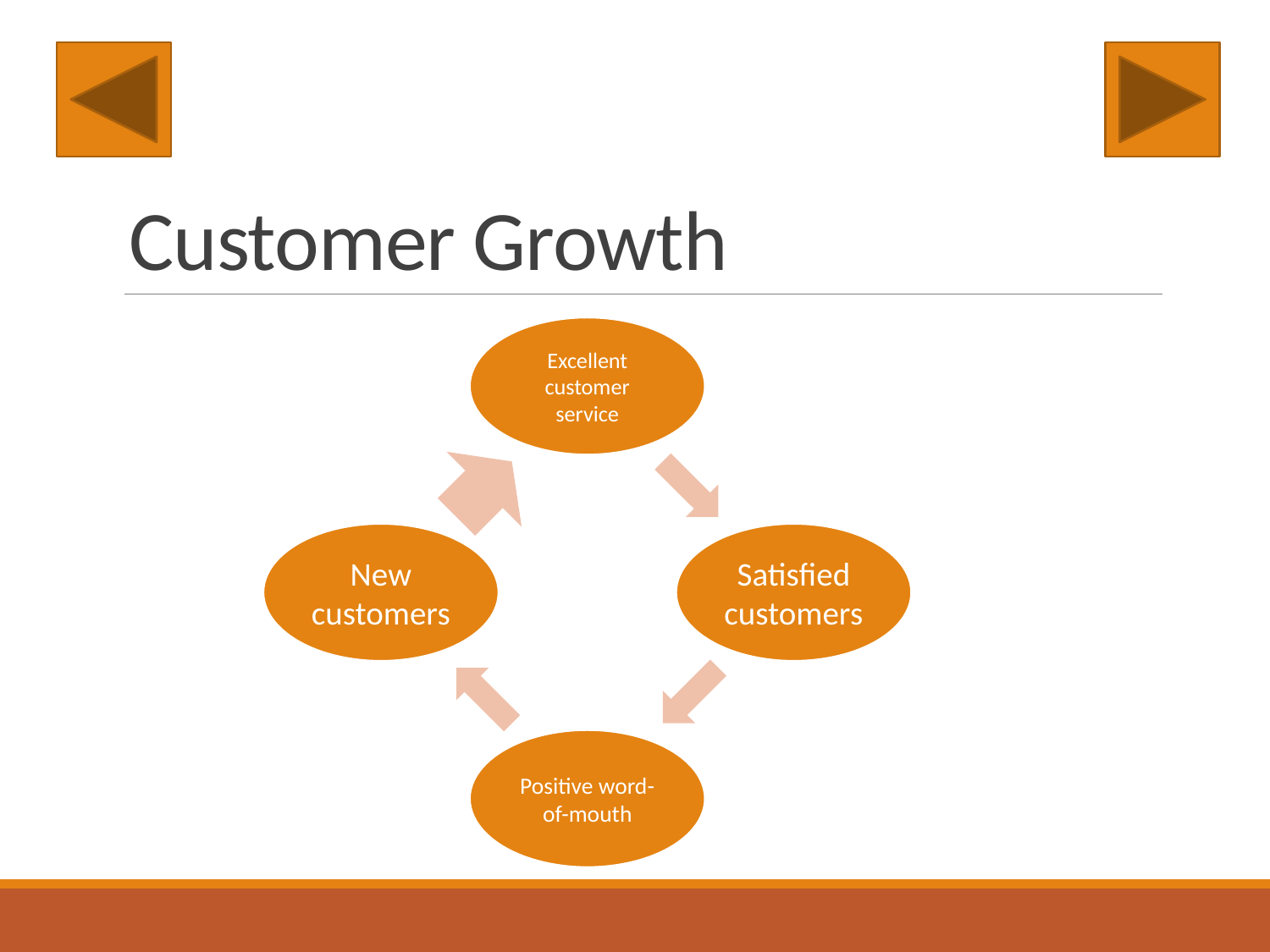

# Customer Growth
Excellent customer service
Satisfied customers
Positive word-of-mouth
New customers